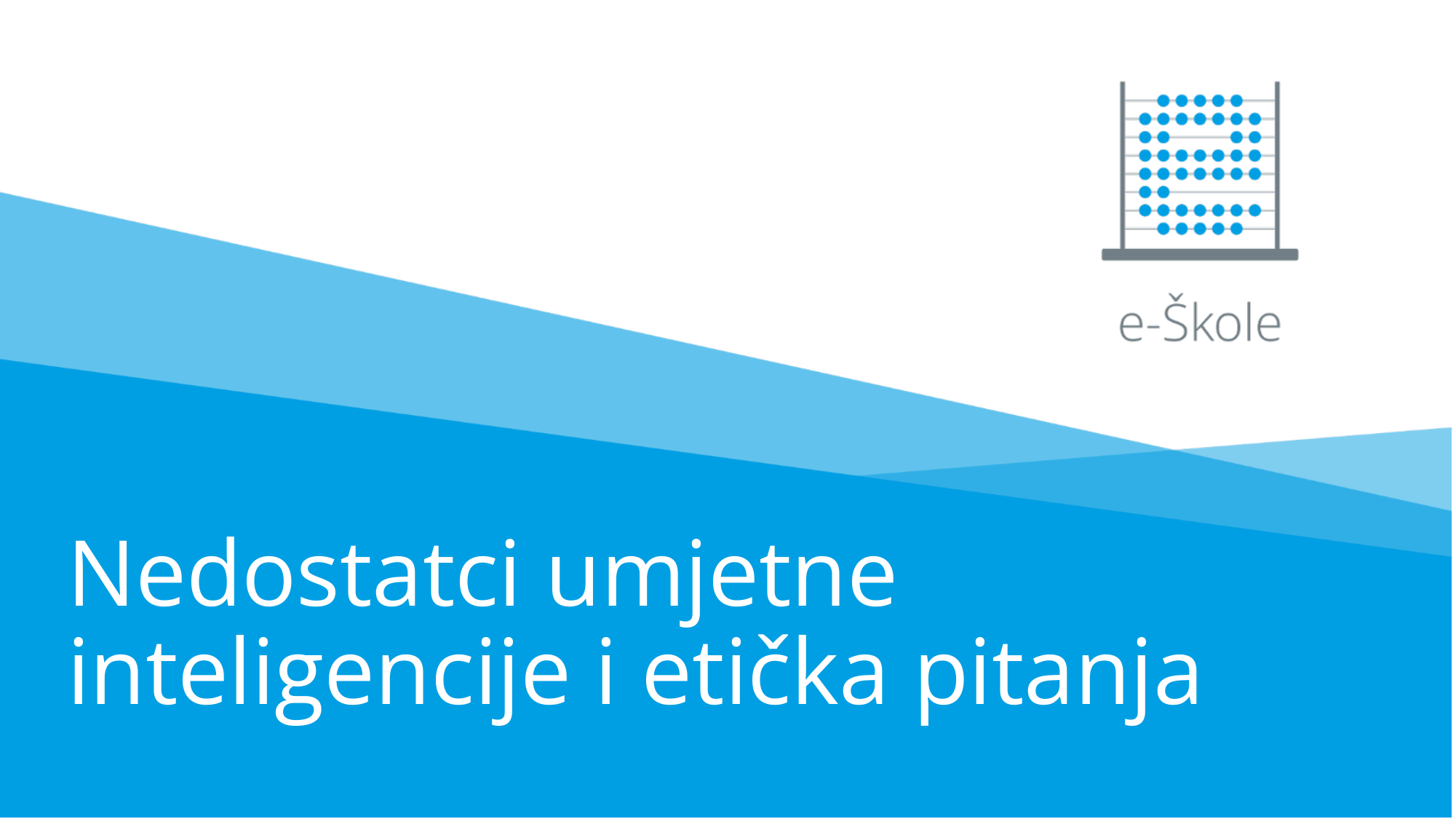

# Nedostatci umjetne inteligencije i etička pitanja